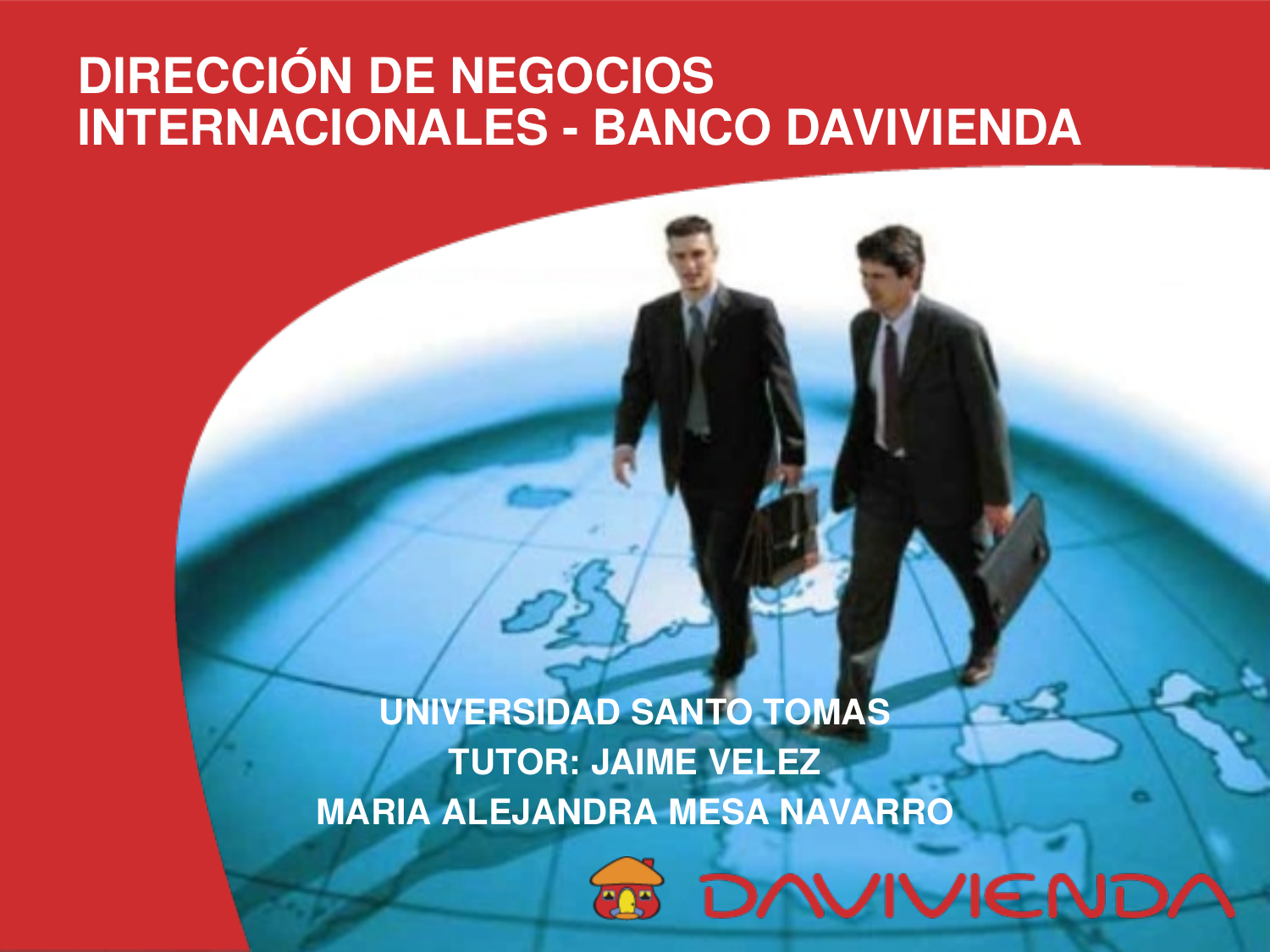

# DIRECCIÓN DE NEGOCIOS INTERNACIONALES - BANCO DAVIVIENDA

UNIVERSIDAD SANTO TOMAS
TUTOR: JAIME VELEZ
MARIA ALEJANDRA MESA NAVARRO